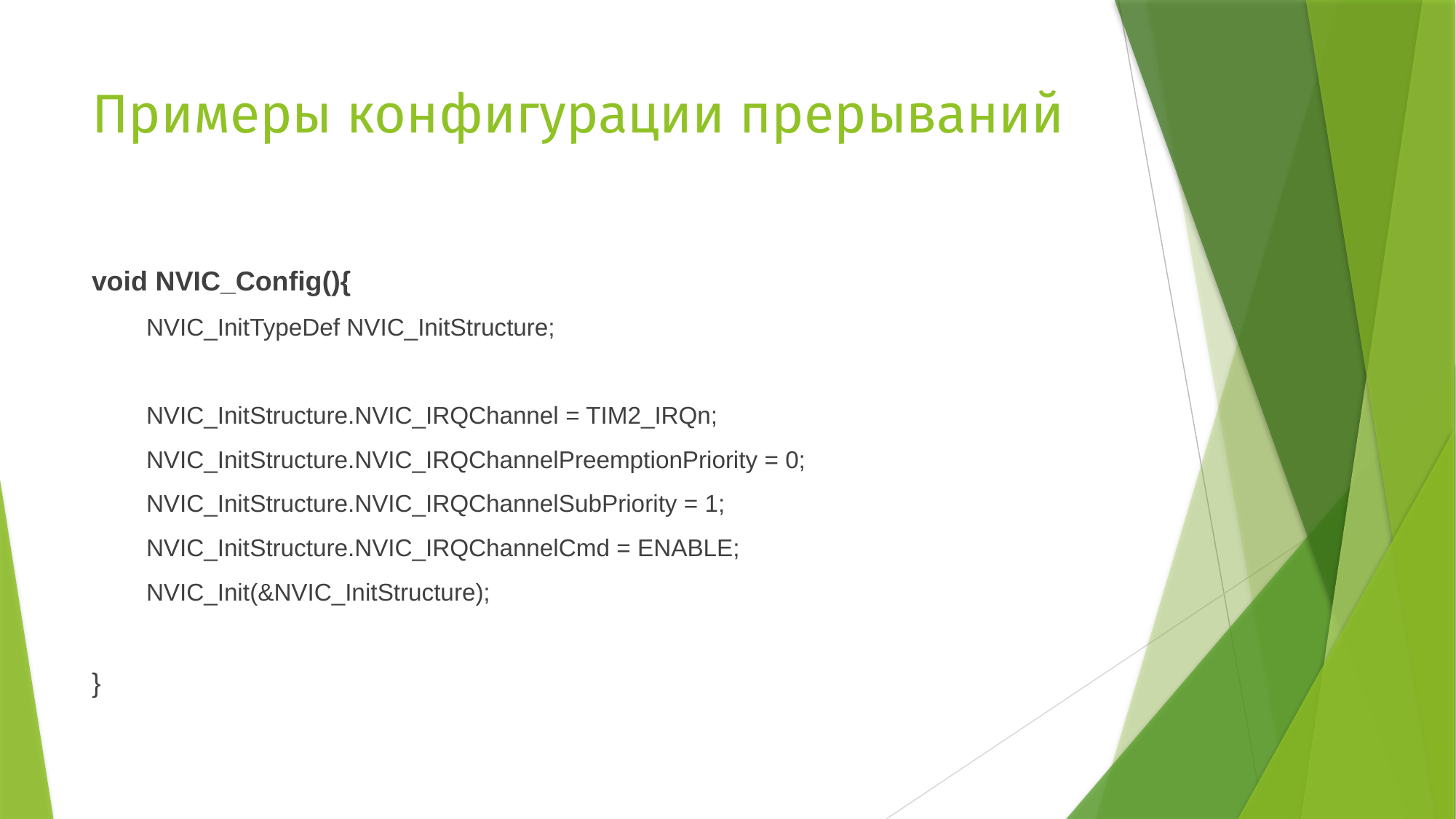

# Примеры конфигурации прерываний
void NVIC_Config(){
NVIC_InitTypeDef NVIC_InitStructure;

NVIC_InitStructure.NVIC_IRQChannel = TIM2_IRQn;
NVIC_InitStructure.NVIC_IRQChannelPreemptionPriority = 0;
NVIC_InitStructure.NVIC_IRQChannelSubPriority = 1;
NVIC_InitStructure.NVIC_IRQChannelCmd = ENABLE;
NVIC_Init(&NVIC_InitStructure);

}